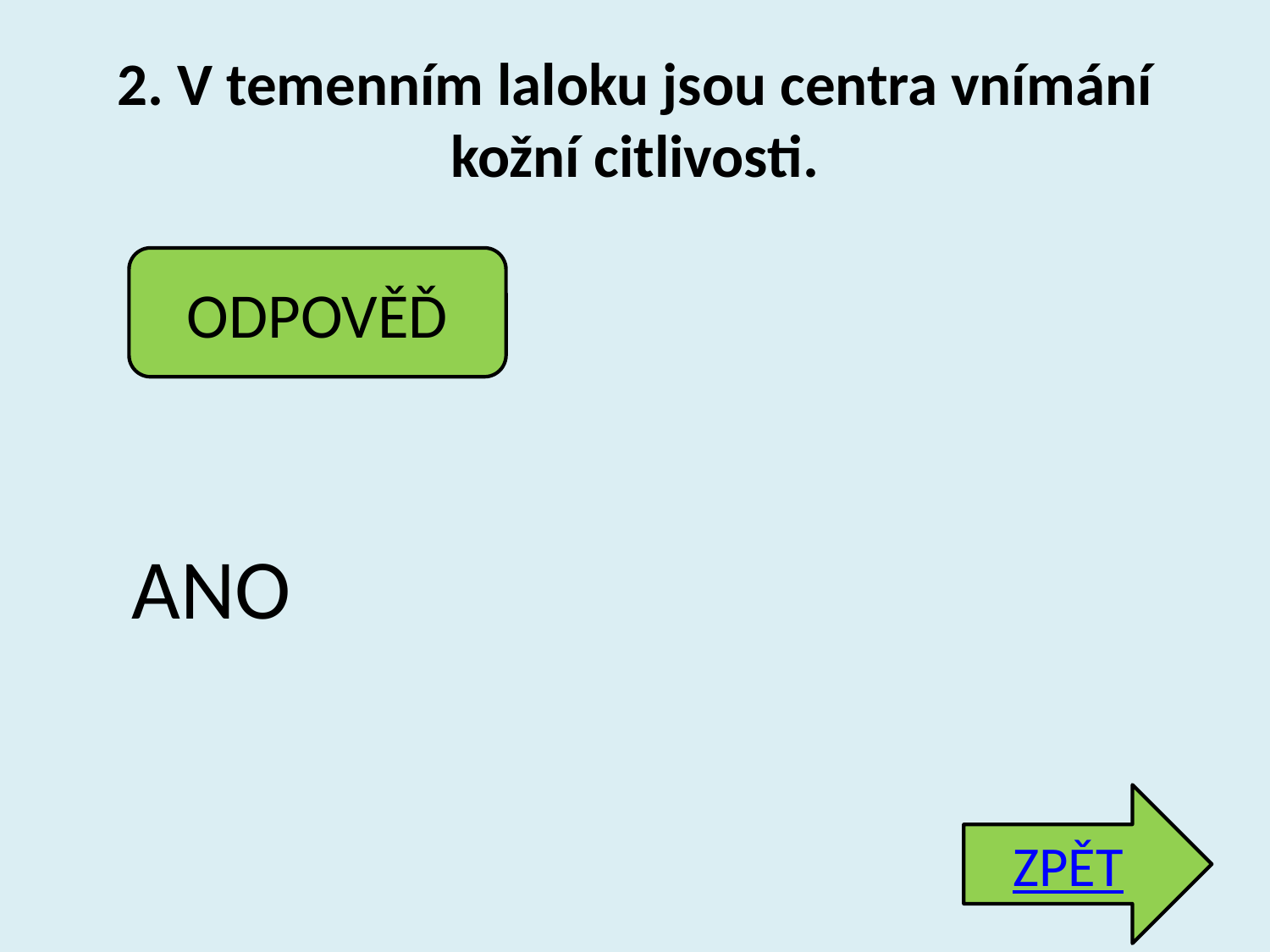

# 2. V temenním laloku jsou centra vnímání kožní citlivosti.

ODPOVĚĎ

ANO
ZPĚT